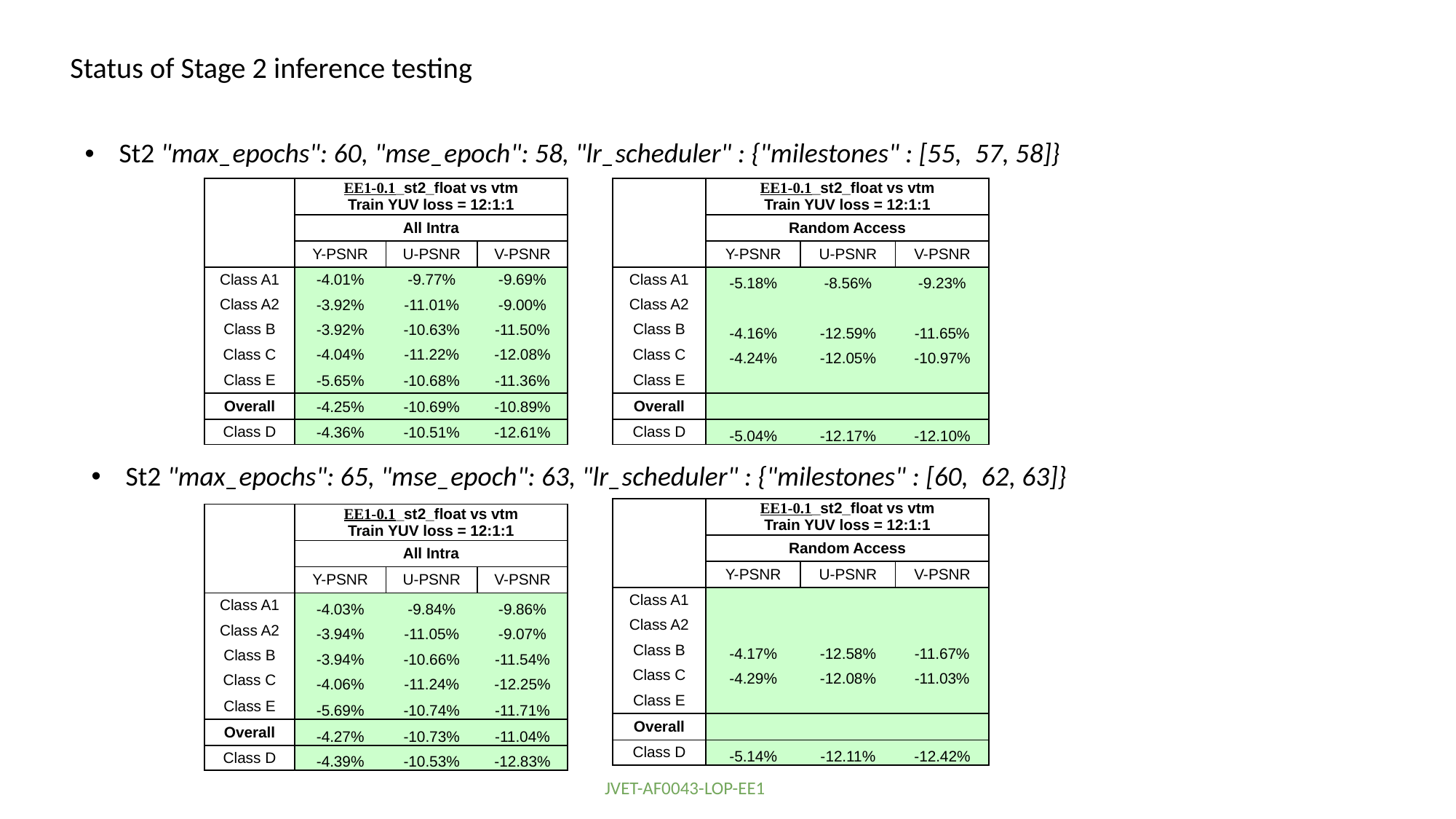

# Status of Stage 2 inference testing
St2 "max_epochs": 60, "mse_epoch": 58, "lr_scheduler" : {"milestones" : [55,  57, 58]}
|  | EE1-0.1\_st2\_float vs vtm Train YUV loss = 12:1:1 |  |  |
| --- | --- | --- | --- |
|  | All Intra |  |  |
|  | Y-PSNR | U-PSNR | V-PSNR |
| Class A1 | -4.01% | -9.77% | -9.69% |
| Class A2 | -3.92% | -11.01% | -9.00% |
| Class B | -3.92% | -10.63% | -11.50% |
| Class C | -4.04% | -11.22% | -12.08% |
| Class E | -5.65% | -10.68% | -11.36% |
| Overall | -4.25% | -10.69% | -10.89% |
| Class D | -4.36% | -10.51% | -12.61% |
|  | EE1-0.1\_st2\_float vs vtm Train YUV loss = 12:1:1 |  |  |
| --- | --- | --- | --- |
|  | Random Access |  |  |
|  | Y-PSNR | U-PSNR | V-PSNR |
| Class A1 | -5.18% | -8.56% | -9.23% |
| Class A2 |  |  |  |
| Class B | -4.16% | -12.59% | -11.65% |
| Class C | -4.24% | -12.05% | -10.97% |
| Class E |  |  |  |
| Overall |  |  |  |
| Class D | -5.04% | -12.17% | -12.10% |
St2 "max_epochs": 65, "mse_epoch": 63, "lr_scheduler" : {"milestones" : [60,  62, 63]}
|  | EE1-0.1\_st2\_float vs vtm Train YUV loss = 12:1:1 |  |  |
| --- | --- | --- | --- |
|  | Random Access |  |  |
|  | Y-PSNR | U-PSNR | V-PSNR |
| Class A1 |  |  |  |
| Class A2 |  |  |  |
| Class B | -4.17% | -12.58% | -11.67% |
| Class C | -4.29% | -12.08% | -11.03% |
| Class E |  |  |  |
| Overall |  |  |  |
| Class D | -5.14% | -12.11% | -12.42% |
|  | EE1-0.1\_st2\_float vs vtm Train YUV loss = 12:1:1 |  |  |
| --- | --- | --- | --- |
|  | All Intra |  |  |
|  | Y-PSNR | U-PSNR | V-PSNR |
| Class A1 | -4.03% | -9.84% | -9.86% |
| Class A2 | -3.94% | -11.05% | -9.07% |
| Class B | -3.94% | -10.66% | -11.54% |
| Class C | -4.06% | -11.24% | -12.25% |
| Class E | -5.69% | -10.74% | -11.71% |
| Overall | -4.27% | -10.73% | -11.04% |
| Class D | -4.39% | -10.53% | -12.83% |
JVET-AF0043-LOP-EE1